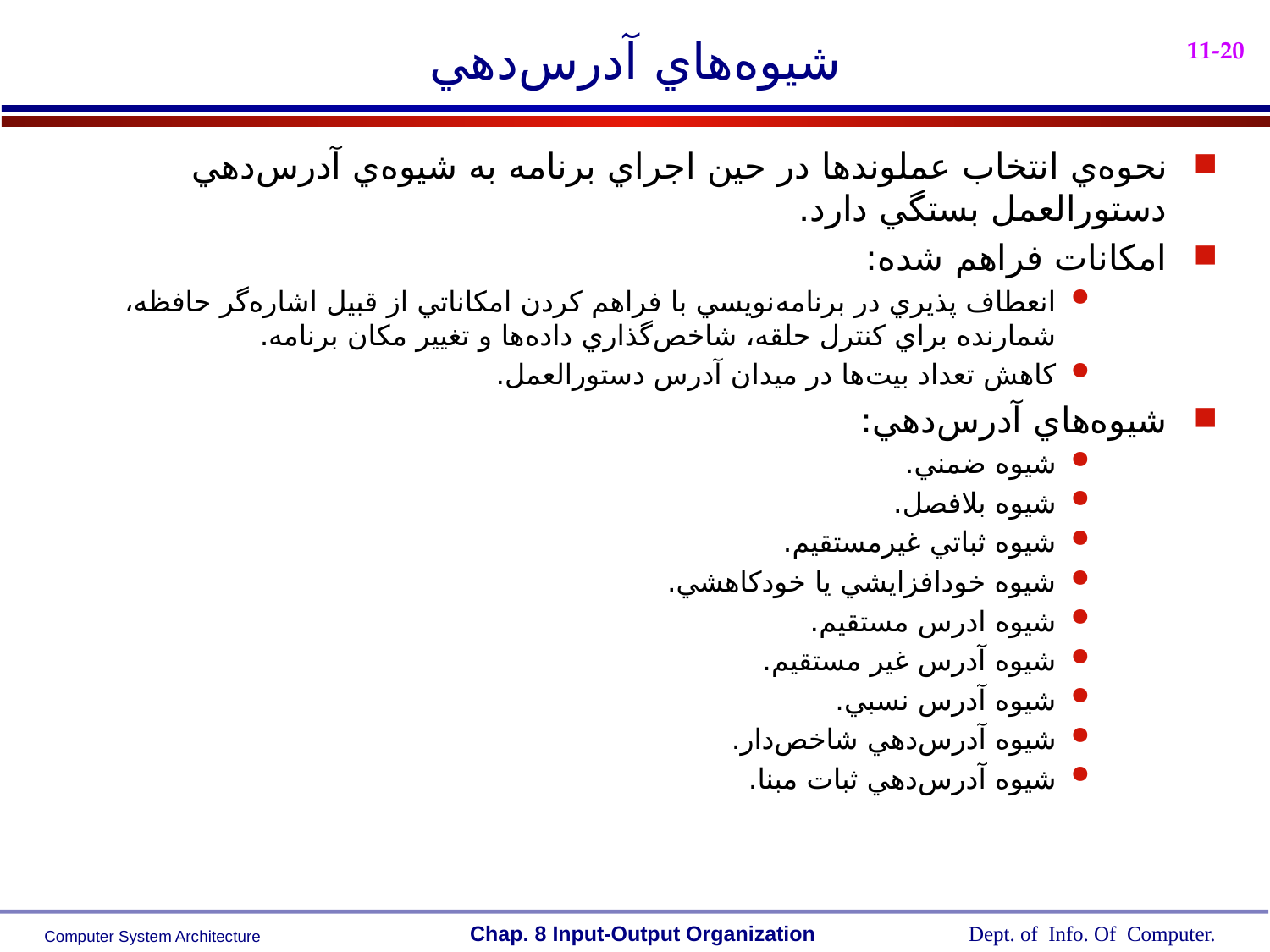

# شيوه‌هاي آدرس‌دهي
نحوه‌ي انتخاب عملوند‌ها در حين اجراي برنامه به شيوه‌ي آدرس‌دهي دستورالعمل بستگي دارد.
امکانات فراهم شده:
انعطاف پذيري در برنامه‌نويسي با فراهم کردن امکاناتي از قبيل اشاره‌گر حافظه، شمارنده براي کنترل حلقه، شاخص‌گذاري داده‌ها و تغيير مکان برنامه.
کاهش تعداد بيت‌ها در ميدان آدرس دستورالعمل.
شيوه‌هاي آدرس‌دهي:
شيوه ضمني.
شيوه بلافصل.
شيوه ثباتي غيرمستقيم.
شيوه خودافزايشي يا خودکاهشي.
شيوه ادرس مستقيم.
شيوه آدرس غير مستقيم.
شيوه آدرس نسبي.
شيوه آدرس‌دهي شاخص‌دار.
شيوه آدرس‌دهي ثبات مبنا.